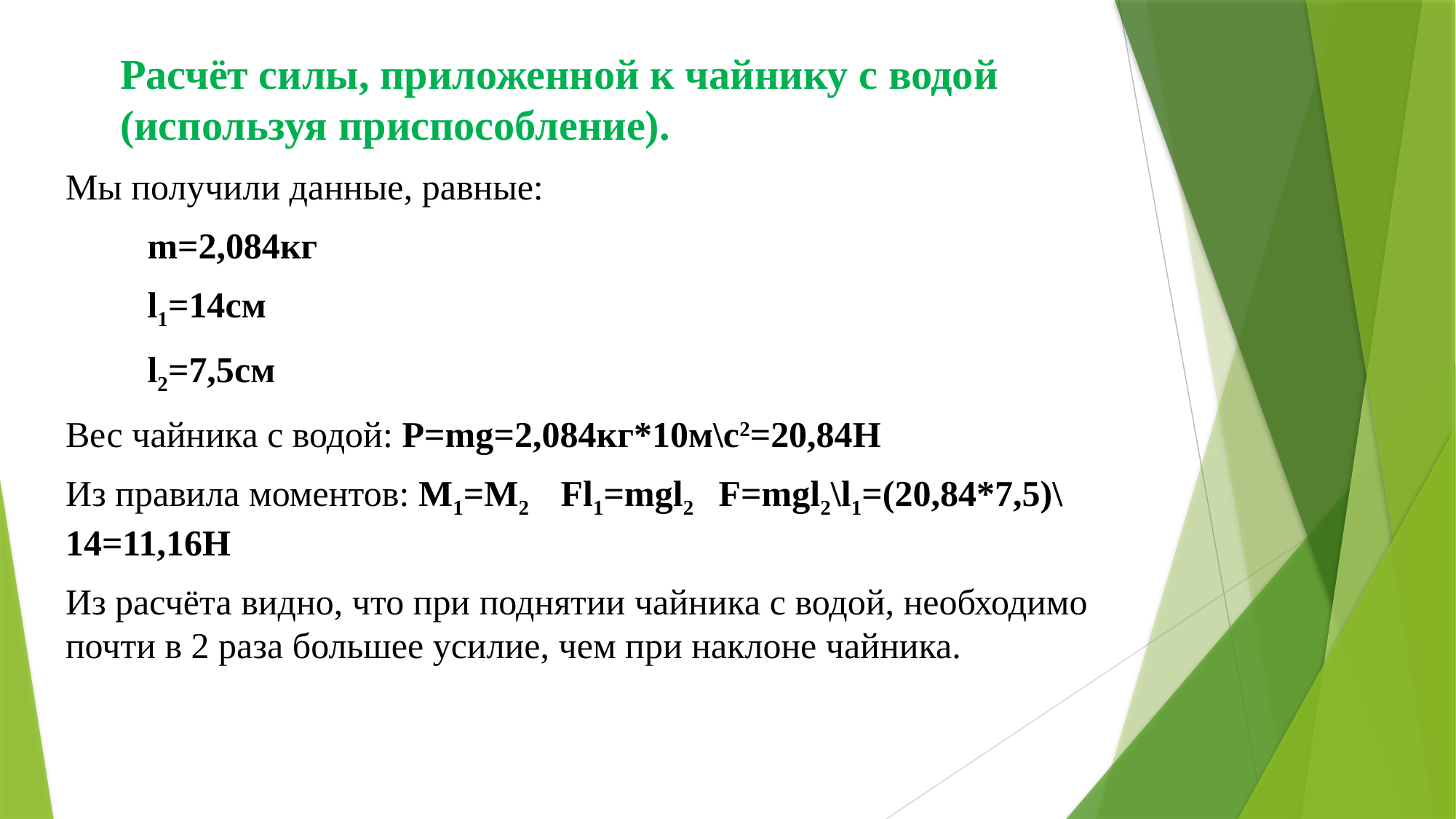

Расчёт силы, приложенной к чайнику с водой (используя приспособление).
Мы получили данные, равные:
         m=2,084кг
         l1=14см
         l2=7,5см
Вес чайника с водой: Р=mg=2,084кг*10м\с2=20,84H
Из правила моментов: M1=M2      Fl1=mgl2    F=mgl2\l1=(20,84*7,5)\14=11,16Н
Из расчёта видно, что при поднятии чайника с водой, необходимо почти в 2 раза большее усилие, чем при наклоне чайника.